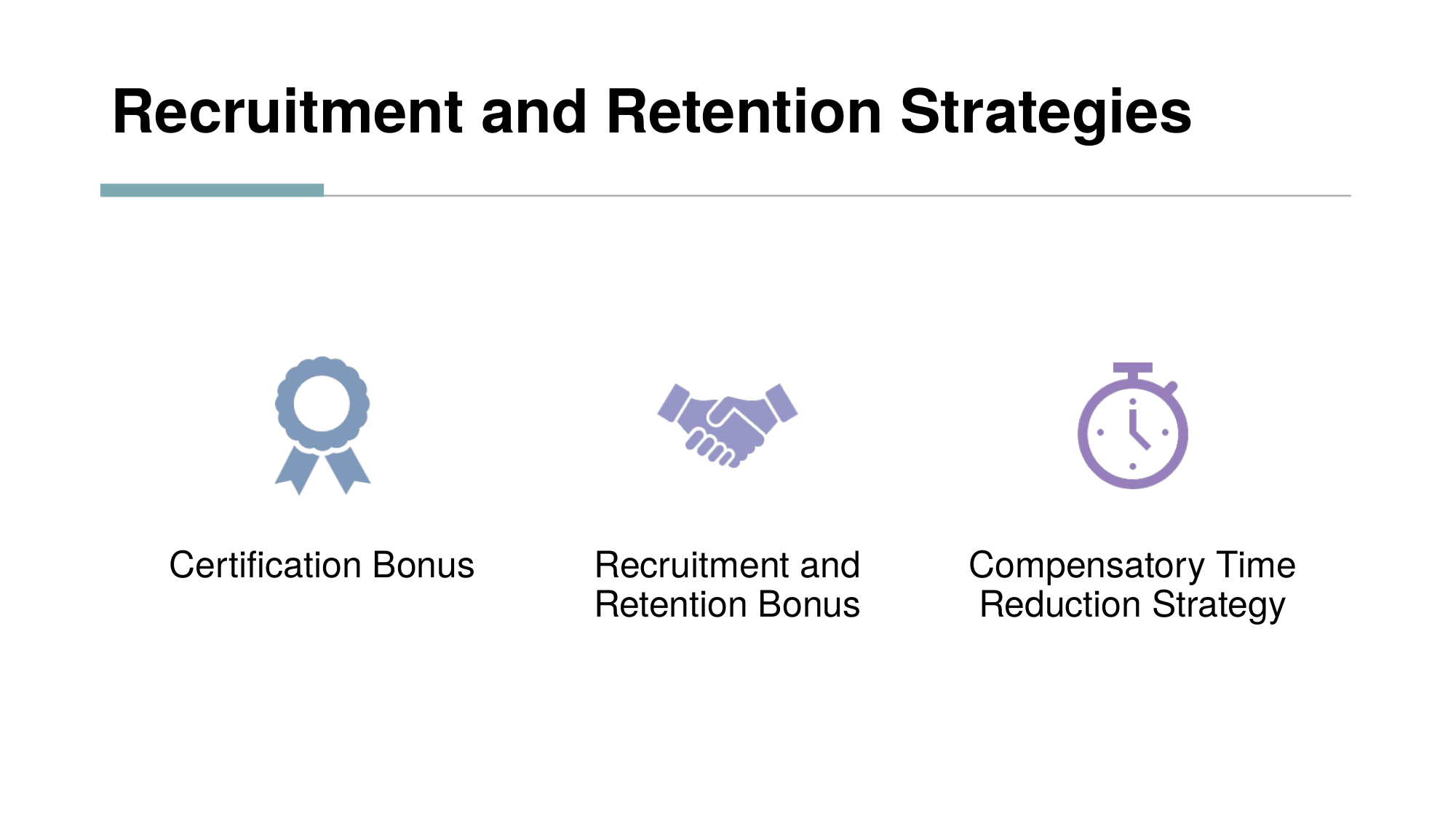

# Recruitment and Retention Strategies

Certification Bonus
Recruitment and Retention Bonus
Compensatory Time Reduction Strategy